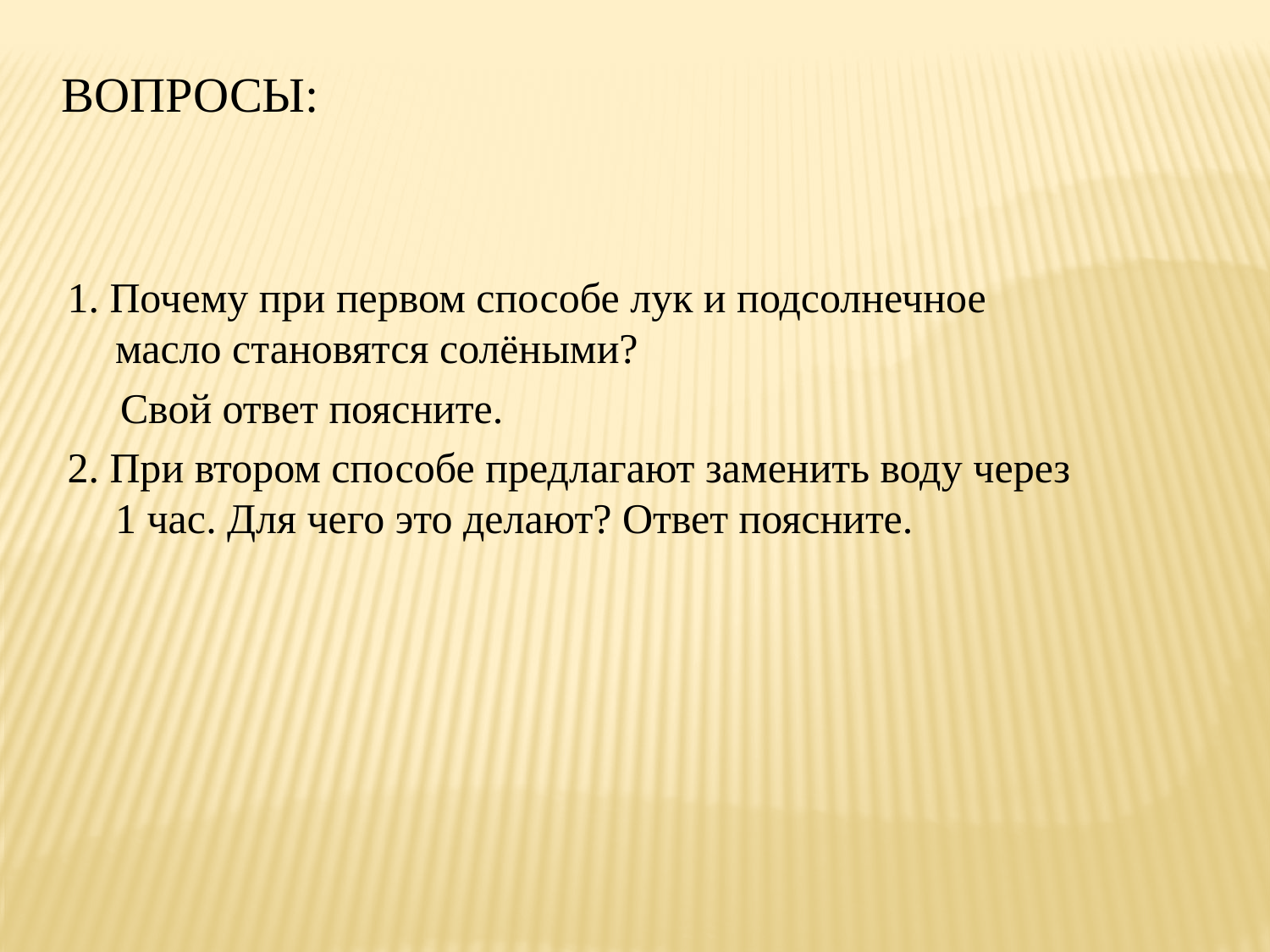

Вопросы:

1. Почему при первом способе лук и подсолнечное масло становятся солёными?
     Свой ответ поясните.
2. При втором способе предлагают заменить воду через 1 час. Для чего это делают? Ответ поясните.